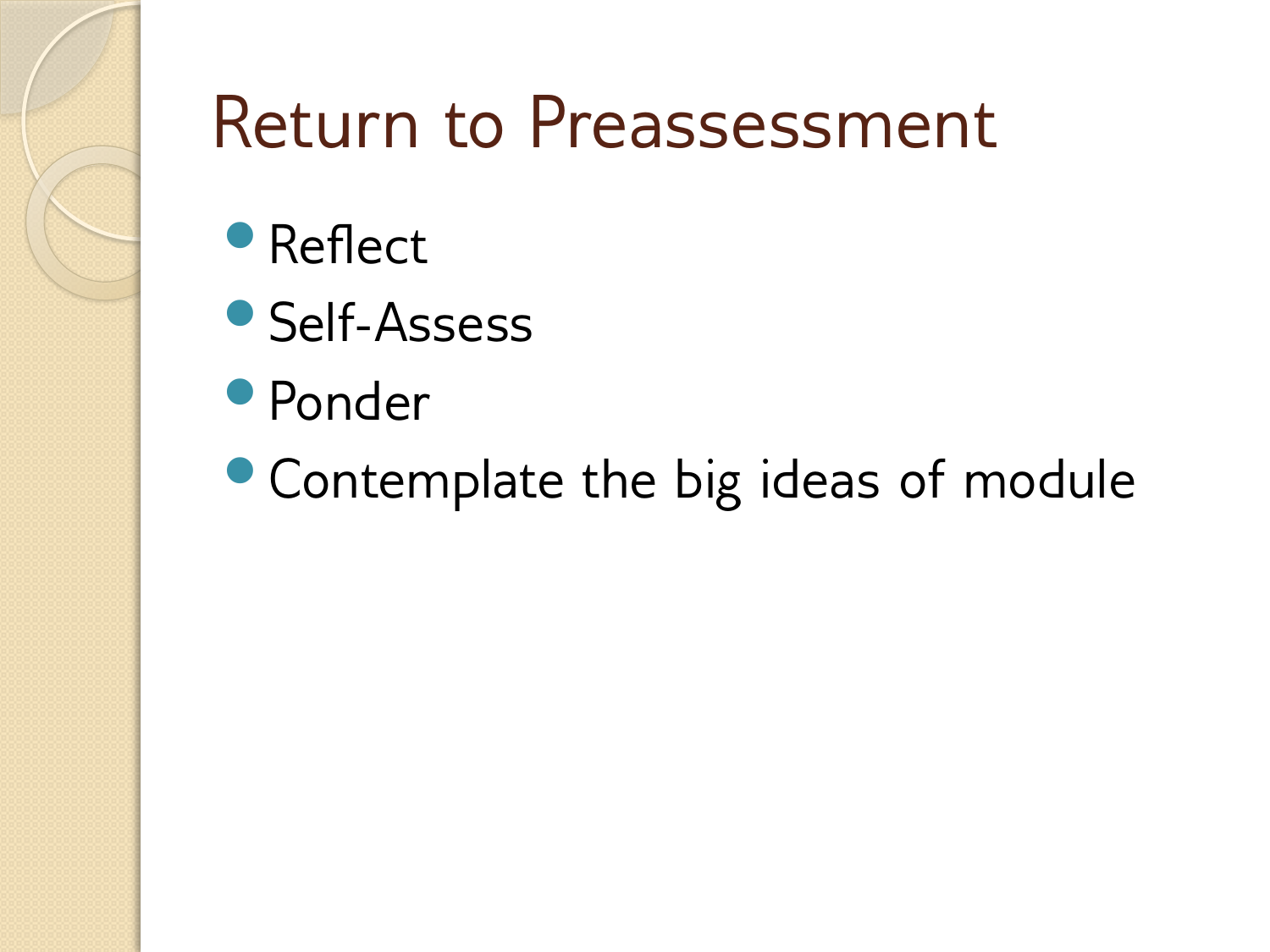

# Return to Preassessment
Reflect
Self-Assess
Ponder
Contemplate the big ideas of module